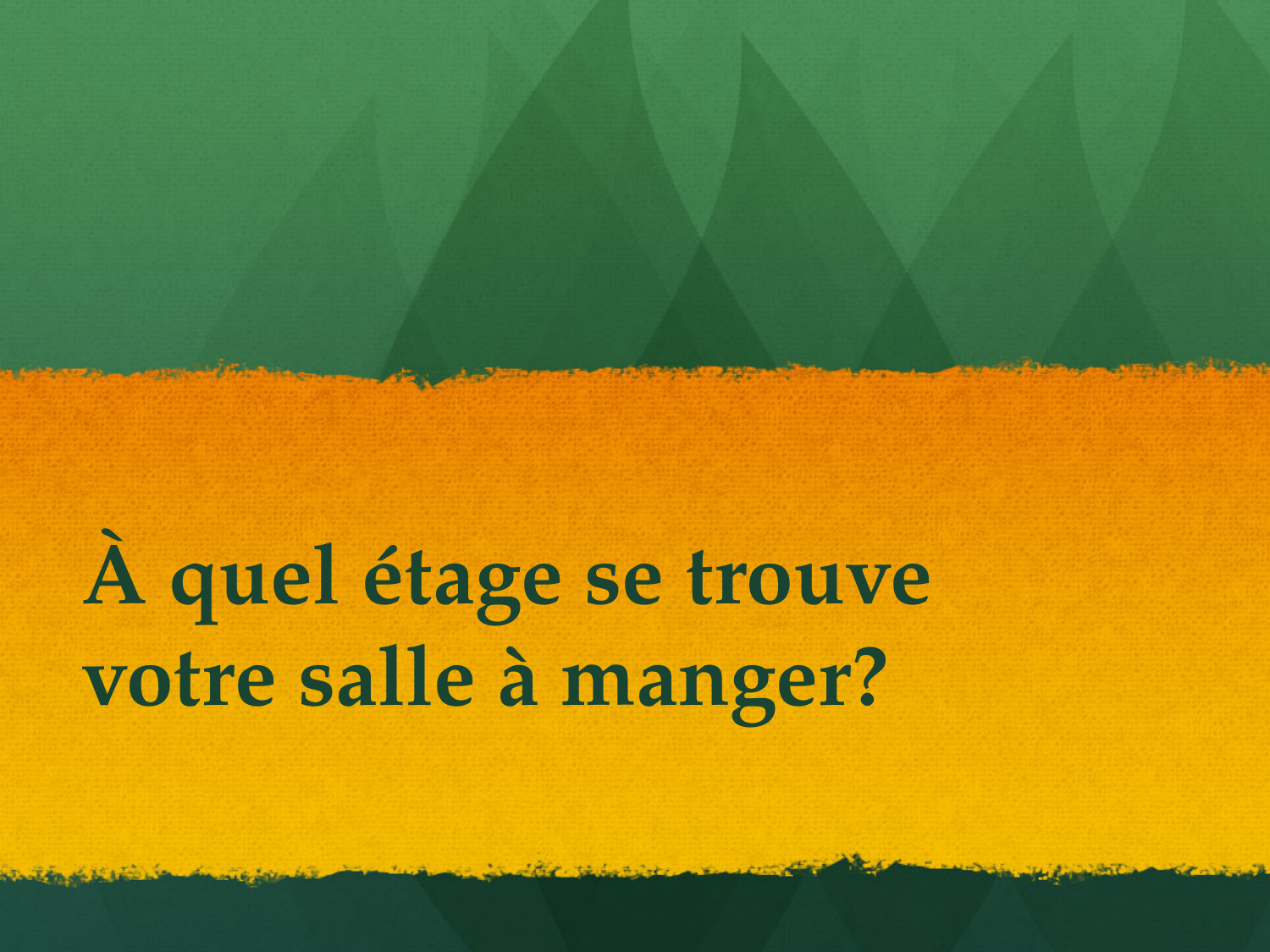

# À quel étage se trouve votre salle à manger?